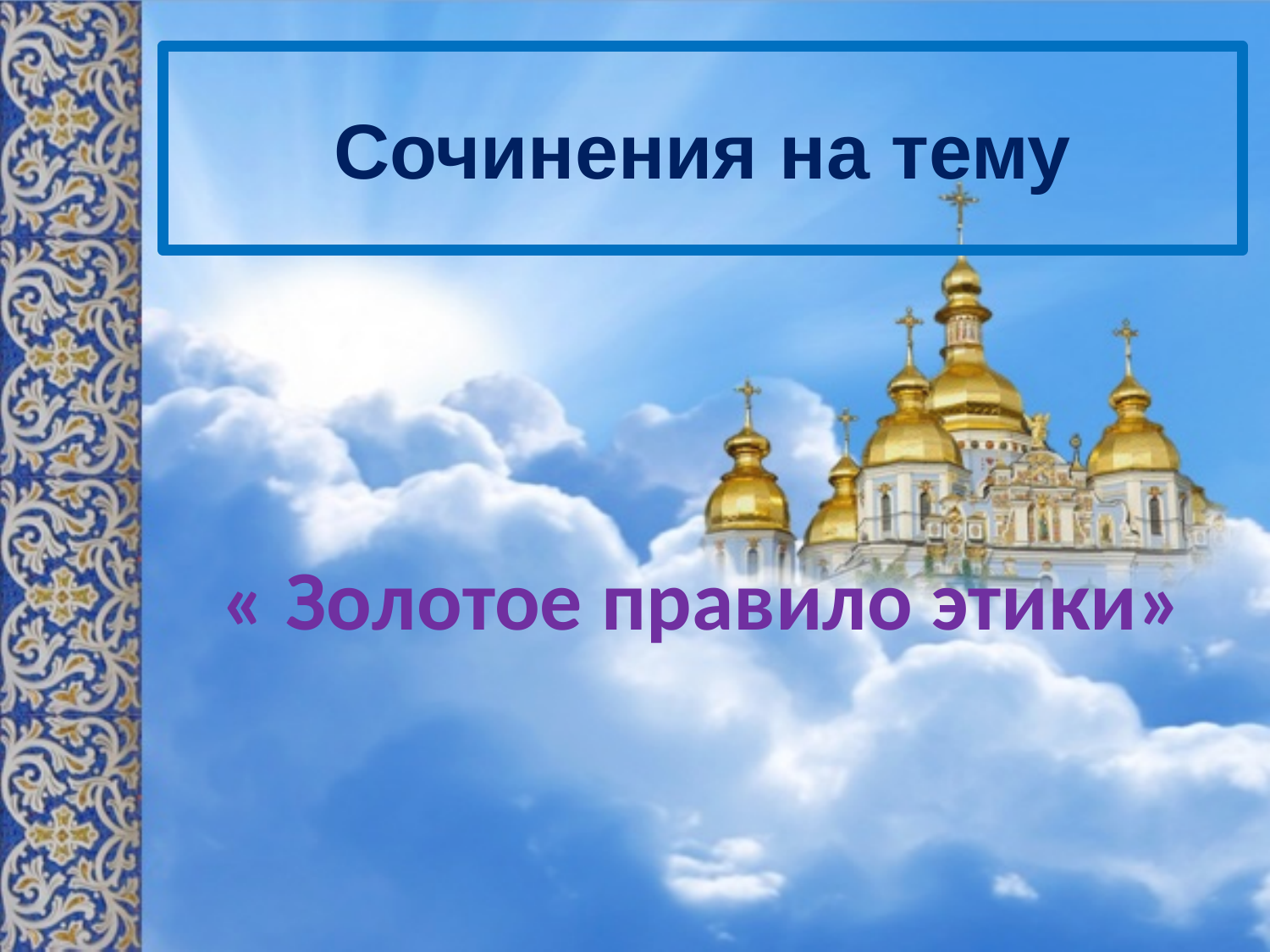

# Сочинения на тему
« Золотое правило этики»